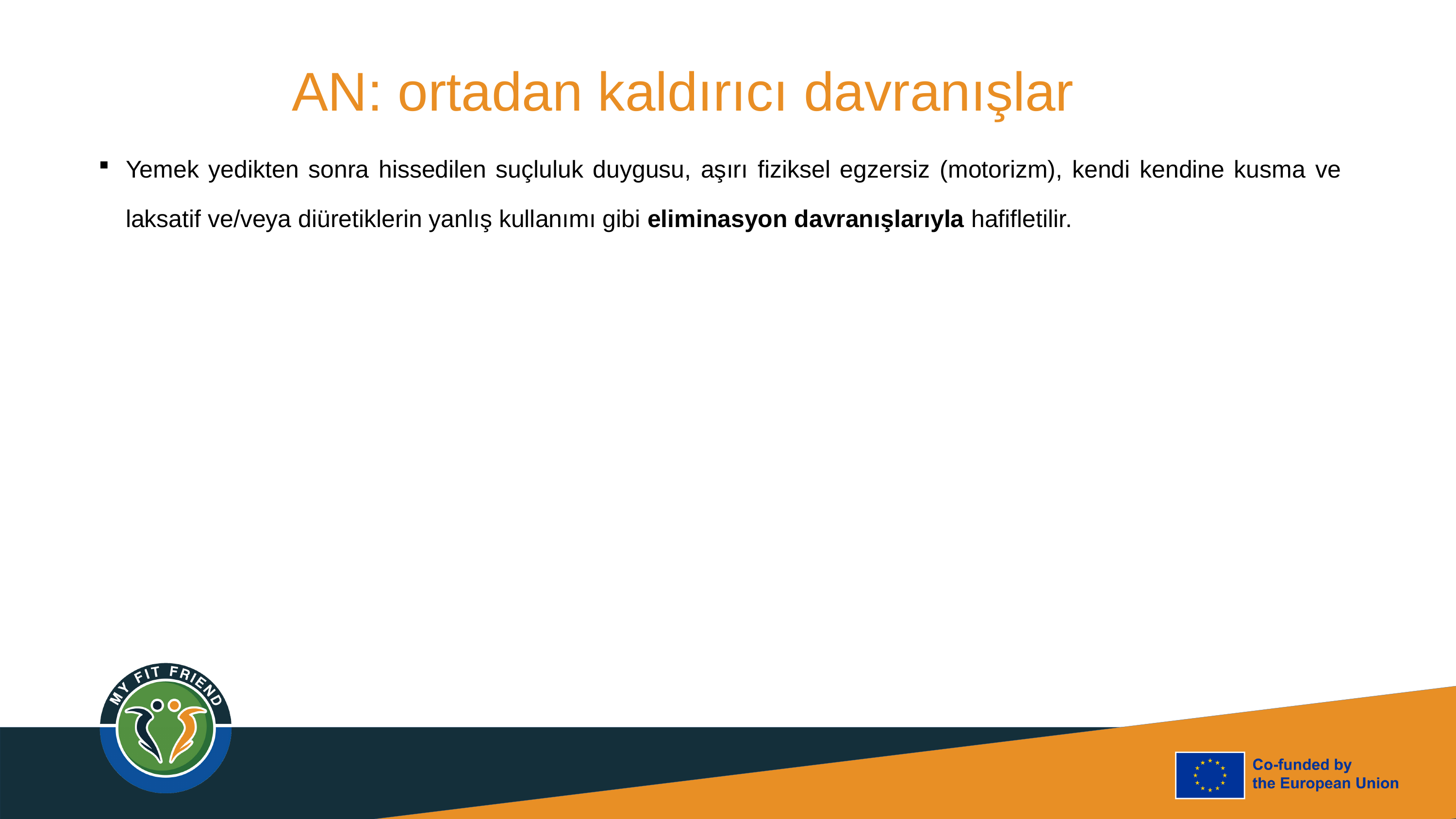

AN: ortadan kaldırıcı davranışlar
Yemek yedikten sonra hissedilen suçluluk duygusu, aşırı fiziksel egzersiz (motorizm), kendi kendine kusma ve laksatif ve/veya diüretiklerin yanlış kullanımı gibi eliminasyon davranışlarıyla hafifletilir.